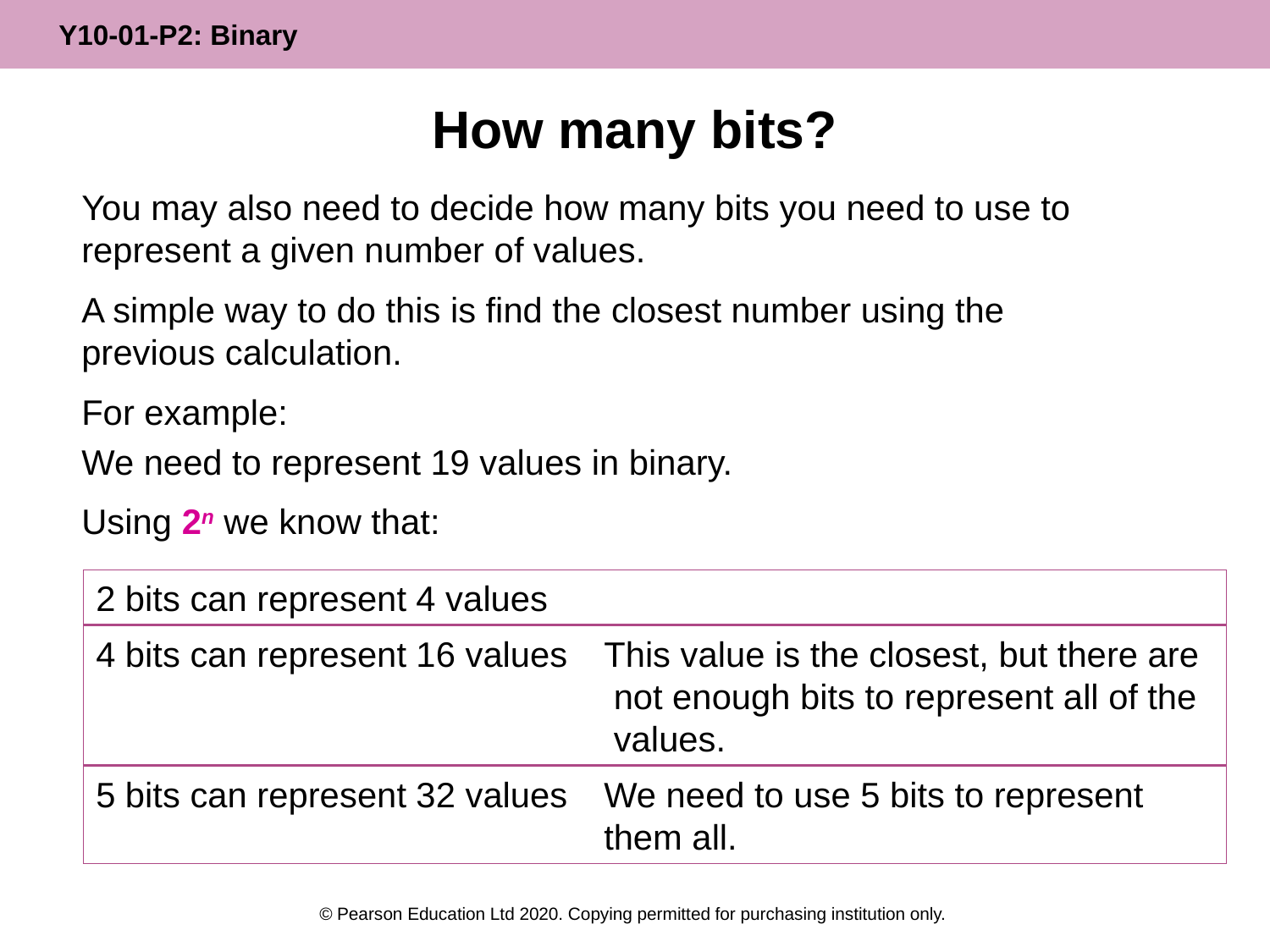

# How many bits?
You may also need to decide how many bits you need to use to represent a given number of values.
A simple way to do this is find the closest number using the previous calculation.
For example:
We need to represent 19 values in binary.
Using 2n we know that:
2 bits can represent 4 values
4 bits can represent 16 values	This value is the closest, but there are 				 not enough bits to represent all of the 				 values.
5 bits can represent 32 values	We need to use 5 bits to represent   				them all.
© Pearson Education Ltd 2020. Copying permitted for purchasing institution only.